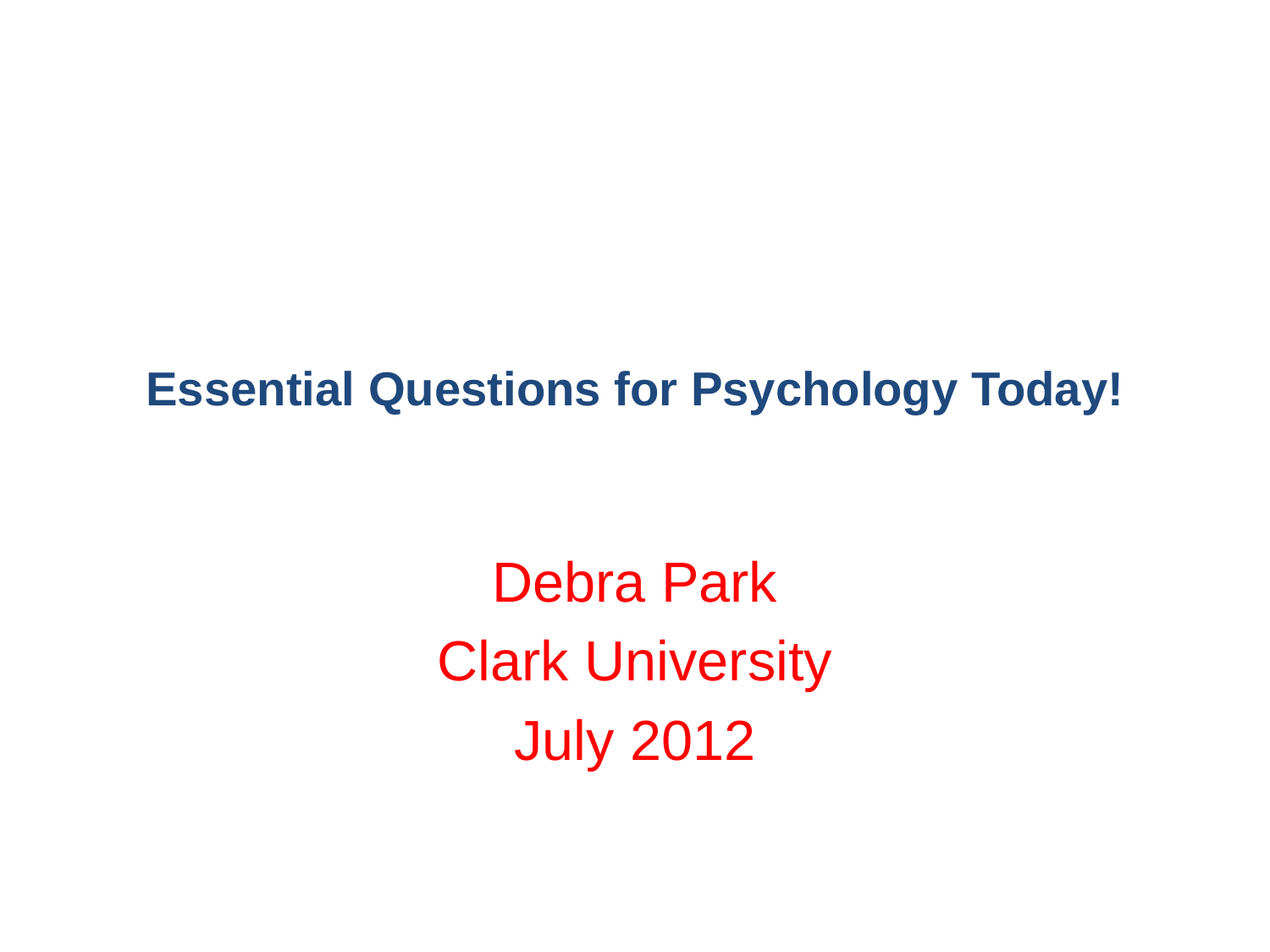

# Essential Questions for Psychology Today!
Debra Park
Clark University
July 2012